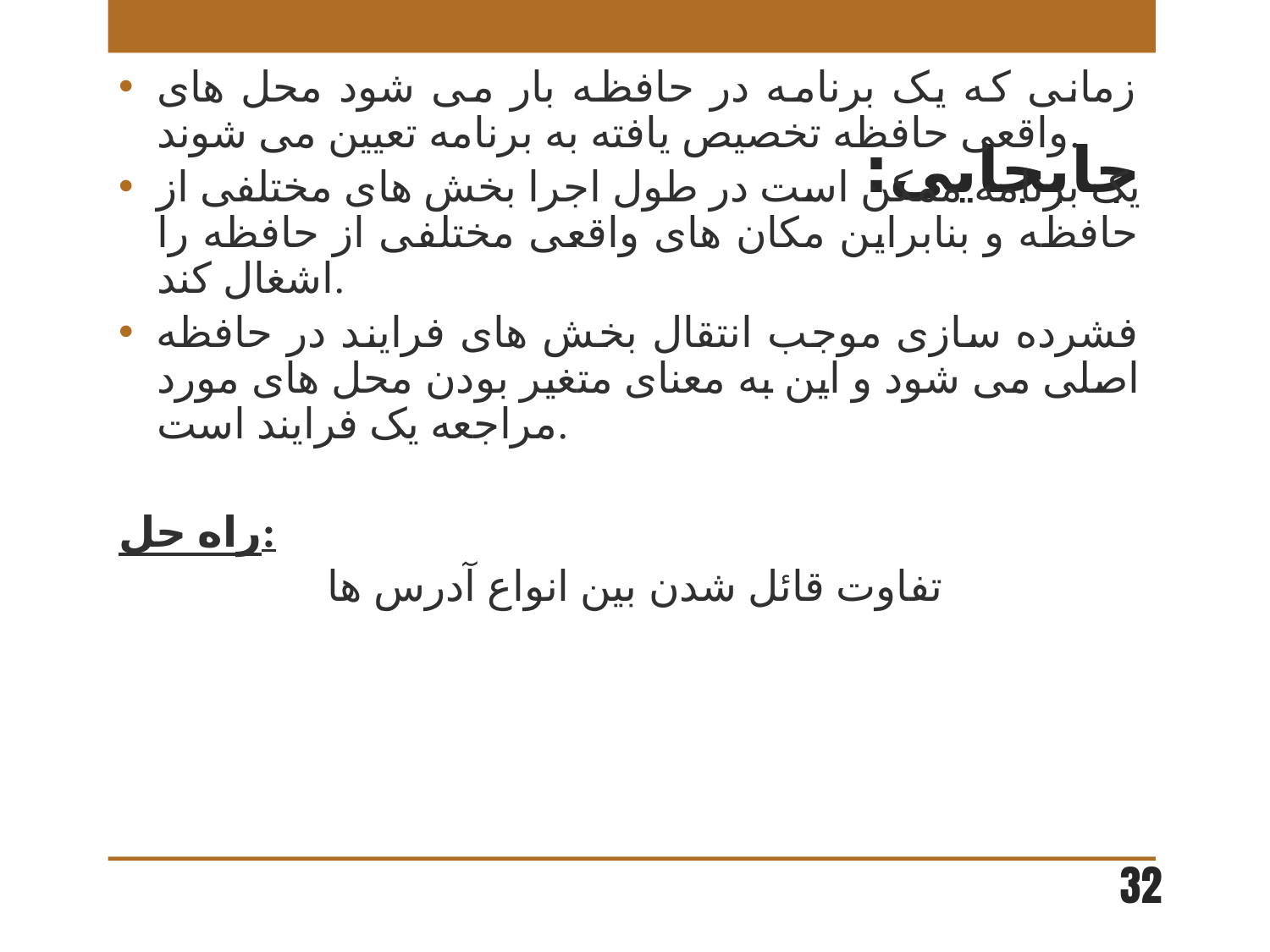

# جابجایی:
زمانی که یک برنامه در حافظه بار می شود محل های واقعی حافظه تخصیص یافته به برنامه تعیین می شوند.
یک برنامه ممکن است در طول اجرا بخش های مختلفی از حافظه و بنابراین مکان های واقعی مختلفی از حافظه را اشغال کند.
فشرده سازی موجب انتقال بخش های فرایند در حافظه اصلی می شود و این به معنای متغیر بودن محل های مورد مراجعه یک فرایند است.

راه حل:
 تفاوت قائل شدن بین انواع آدرس ها

32